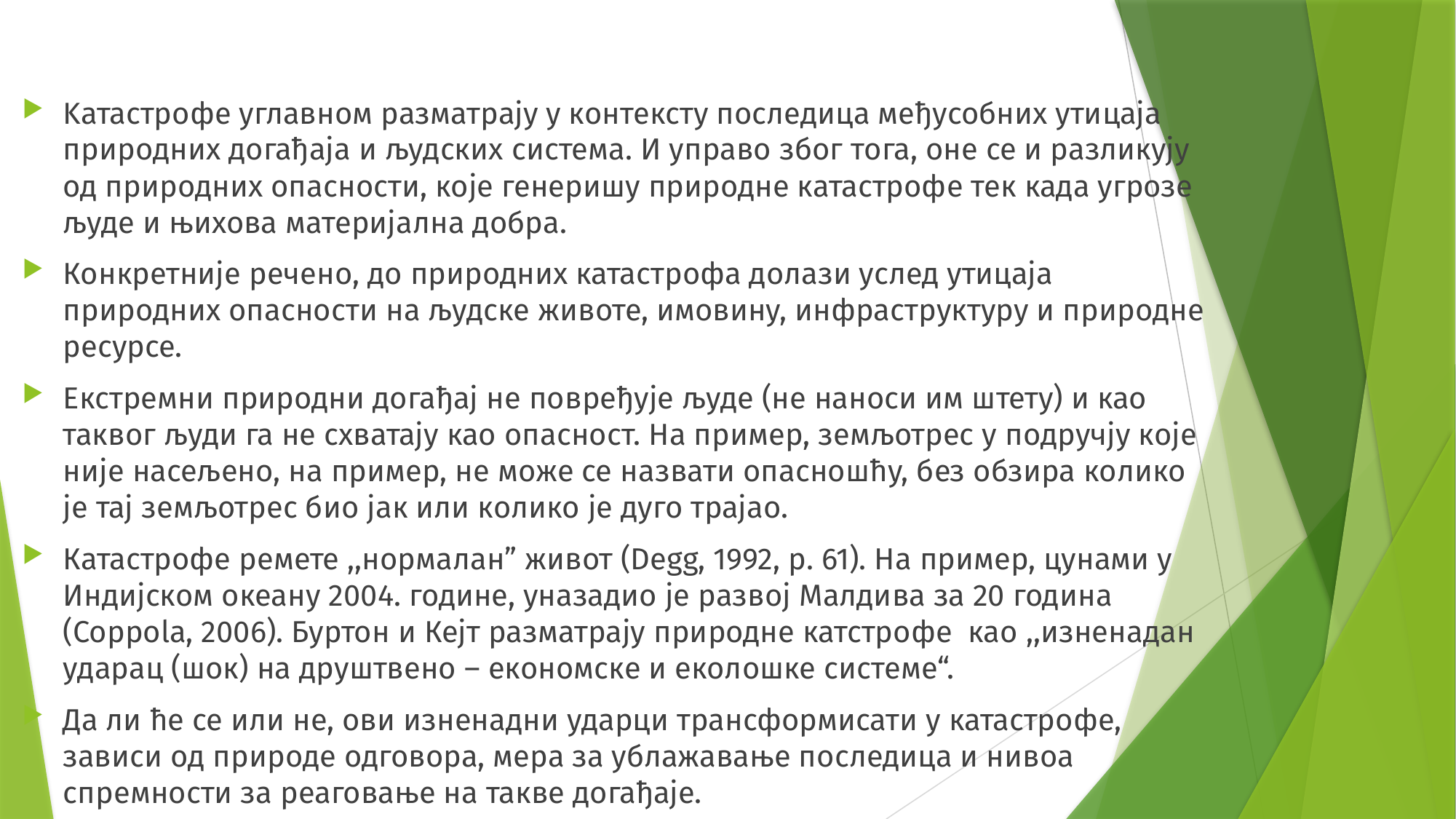

Kатастрофе углавном разматрају у контексту последица међусобних утицаја природних догађаја и људских система. И управо због тога, оне се и разликују од природних опасности, које генеришу природне катастрофе тек када угрозе људе и њихова материјална добра.
Конкретније речено, до природних катастрофа долази услед утицаја природних опасности на људске животе, имовину, инфраструктуру и природне ресурсе.
Eкстремни природни догађај не повређује људе (не наноси им штету) и као таквог људи га не схватају као опасност. На пример, земљотрес у подручју које није насељено, на пример, не може се назвати опасношћу, без обзира колико је тај земљотрес био јак или колико је дуго трајао.
Катастрофе ремете ,,нормалан” живот (Degg, 1992, p. 61). На пример, цунами у Индијском океану 2004. године, уназадио је развој Малдива за 20 година (Coppola, 2006). Буртон и Кејт разматрају природне катстрофе  као ,,изненадан ударац (шок) на друштвено – економске и еколошке системе“.
Да ли ће се или не, ови изненадни ударци трансформисати у катастрофе, зависи од природе одговора, мера за ублажавање последица и нивоа спремности за реаговање на такве догађаје.